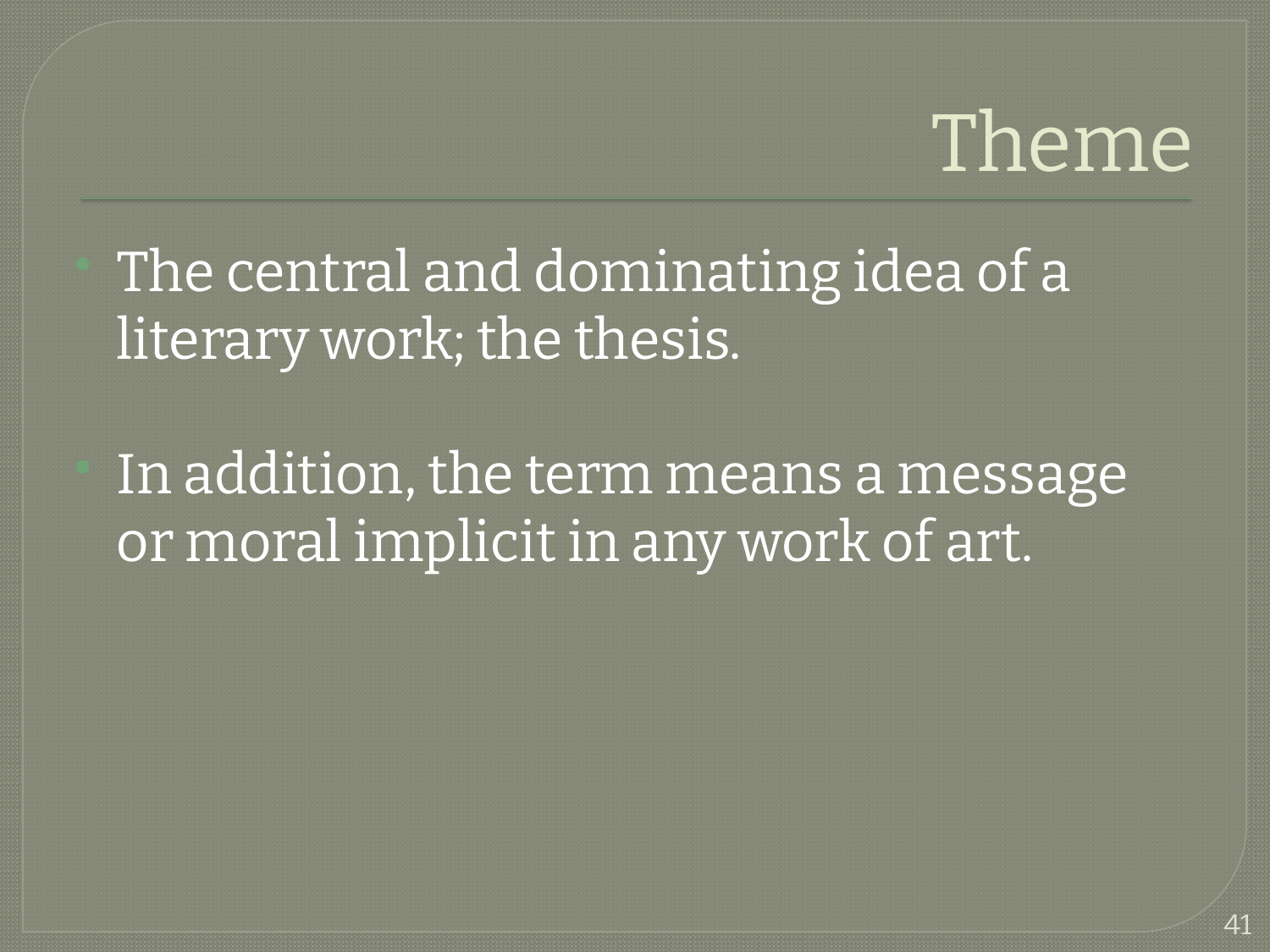

# Theme
The central and dominating idea of a literary work; the thesis.

In addition, the term means a message or moral implicit in any work of art.
41